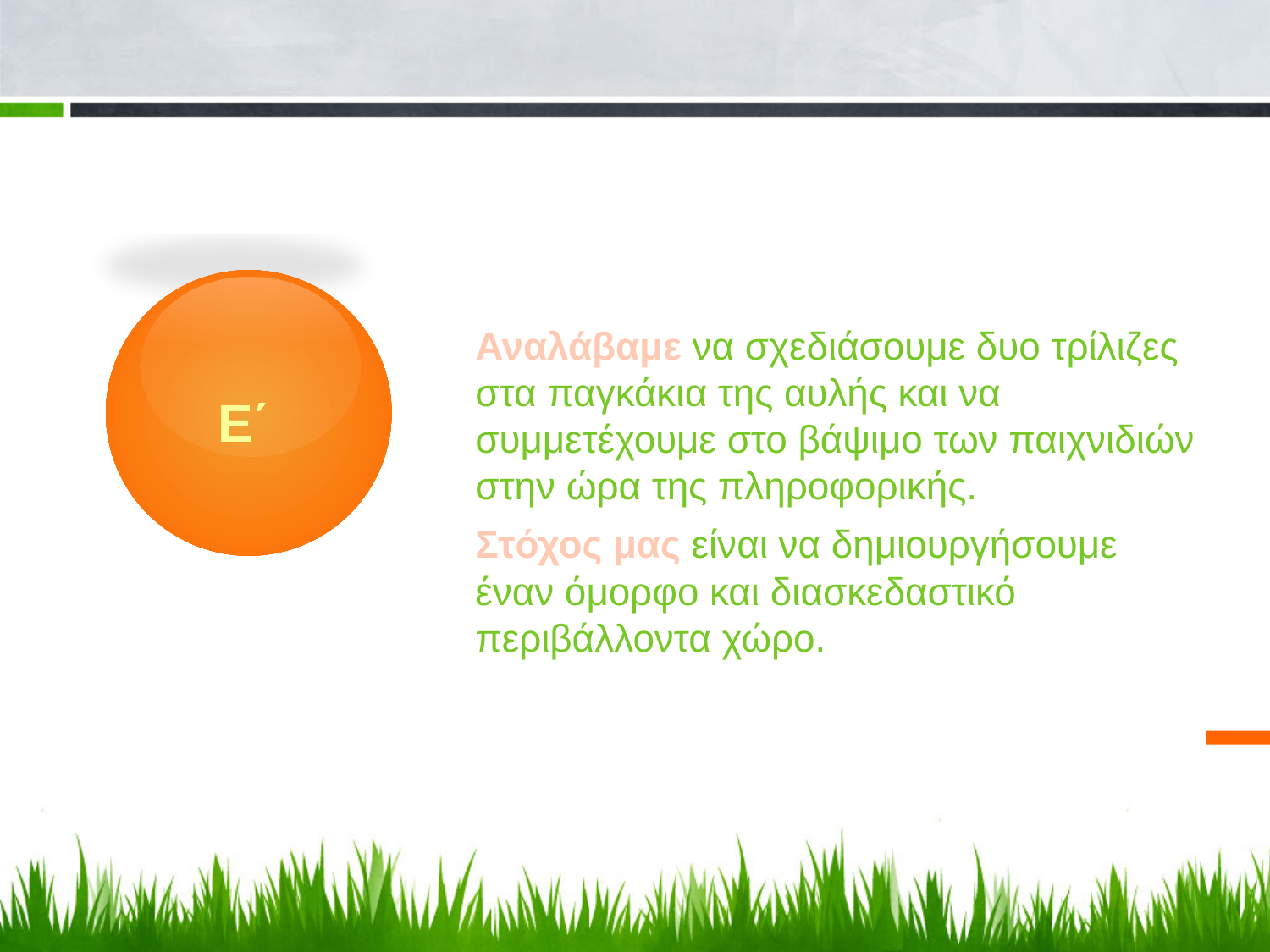

Αναλάβαμε να σχεδιάσουμε δυο τρίλιζες στα παγκάκια της αυλής και να συμμετέχουμε στο βάψιμο των παιχνιδιών στην ώρα της πληροφορικής.
	Στόχος μας είναι να δημιουργήσουμε έναν όμορφο και διασκεδαστικό περιβάλλοντα χώρο.
# Ε΄